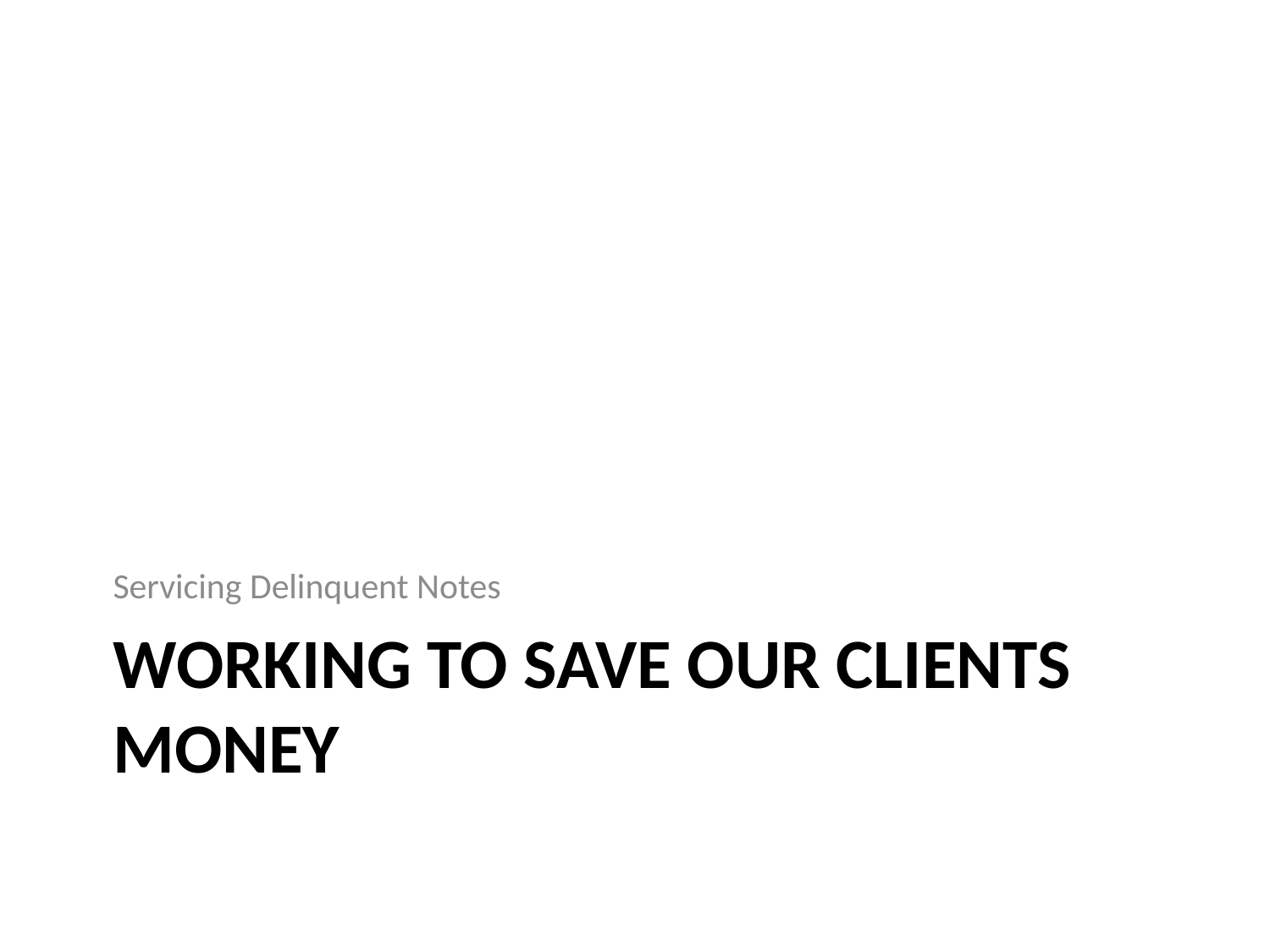

Servicing Delinquent Notes
# Working to Save our Clients Money